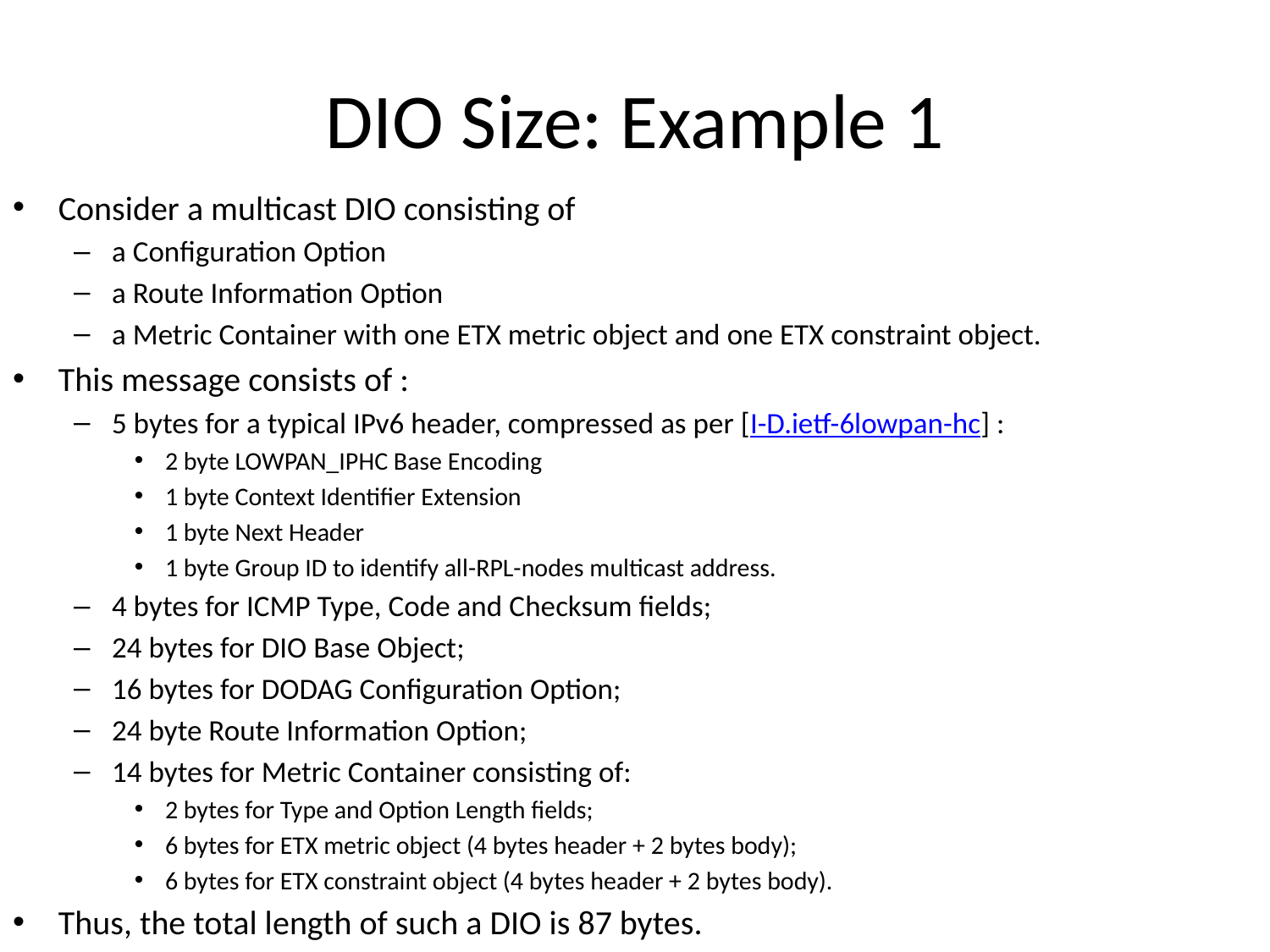

# DIO Size: Example 1
Consider a multicast DIO consisting of
a Configuration Option
a Route Information Option
a Metric Container with one ETX metric object and one ETX constraint object.
This message consists of :
5 bytes for a typical IPv6 header, compressed as per [I-D.ietf-6lowpan-hc] :
2 byte LOWPAN_IPHC Base Encoding
1 byte Context Identifier Extension
1 byte Next Header
1 byte Group ID to identify all-RPL-nodes multicast address.
4 bytes for ICMP Type, Code and Checksum fields;
24 bytes for DIO Base Object;
16 bytes for DODAG Configuration Option;
24 byte Route Information Option;
14 bytes for Metric Container consisting of:
2 bytes for Type and Option Length fields;
6 bytes for ETX metric object (4 bytes header + 2 bytes body);
6 bytes for ETX constraint object (4 bytes header + 2 bytes body).
Thus, the total length of such a DIO is 87 bytes.